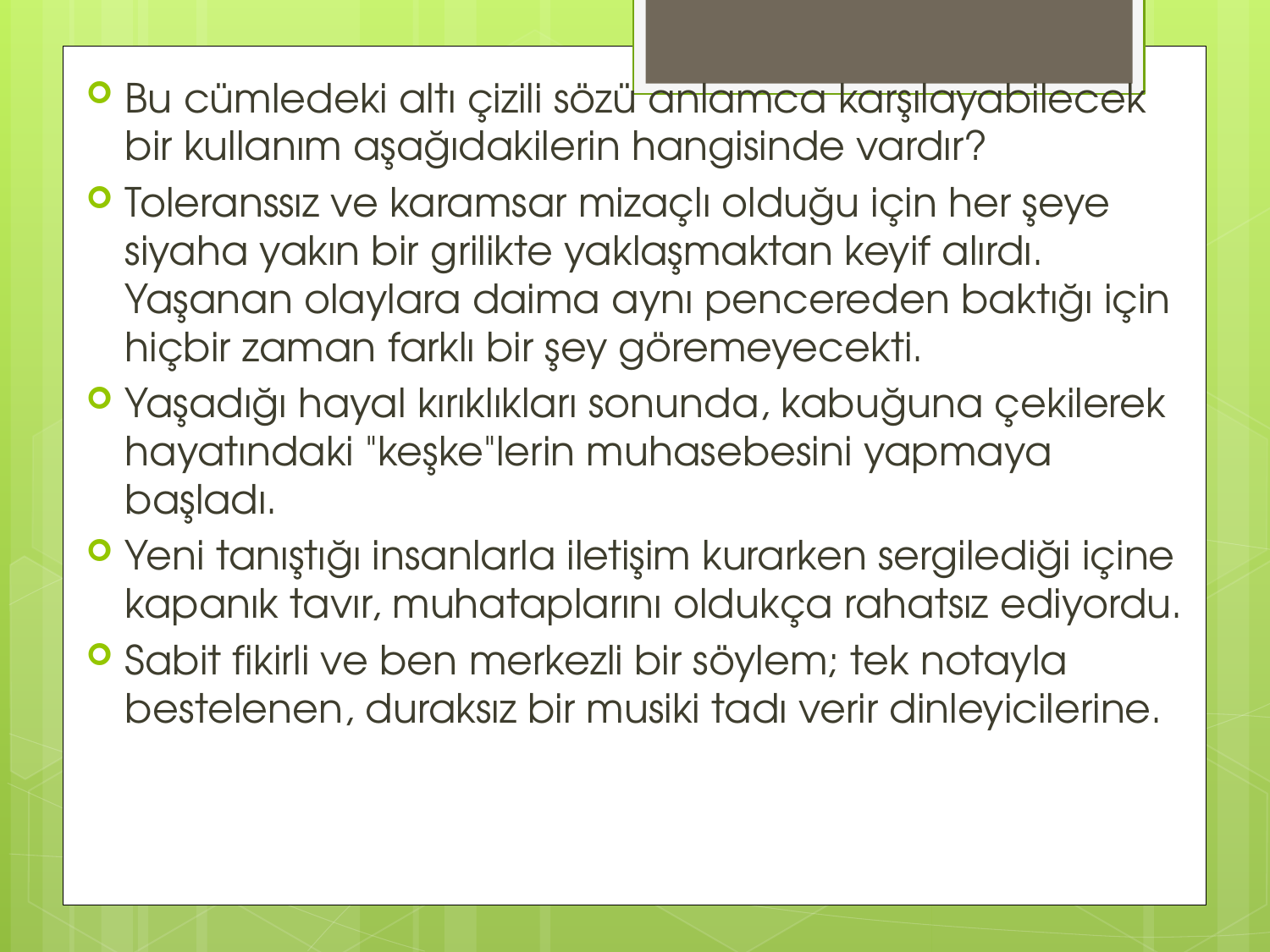

Bu cümledeki altı çizili sözü anlamca karşılayabilecek bir kullanım aşağıdakilerin hangisinde vardır?
Toleranssız ve karamsar mizaçlı olduğu için her şeye siyaha yakın bir grilikte yaklaşmaktan keyif alırdı. Yaşanan olaylara daima aynı pencereden baktığı için hiçbir zaman farklı bir şey göremeyecekti.
Yaşadığı hayal kırıklıkları sonunda, kabuğuna çekilerek hayatındaki "keşke"lerin muhasebesini yapmaya başladı.
Yeni tanıştığı insanlarla iletişim kurarken sergilediği içine kapanık tavır, muhataplarını oldukça rahatsız ediyordu.
Sabit fikirli ve ben merkezli bir söylem; tek notayla bestelenen, duraksız bir musiki tadı verir dinleyicilerine.
#